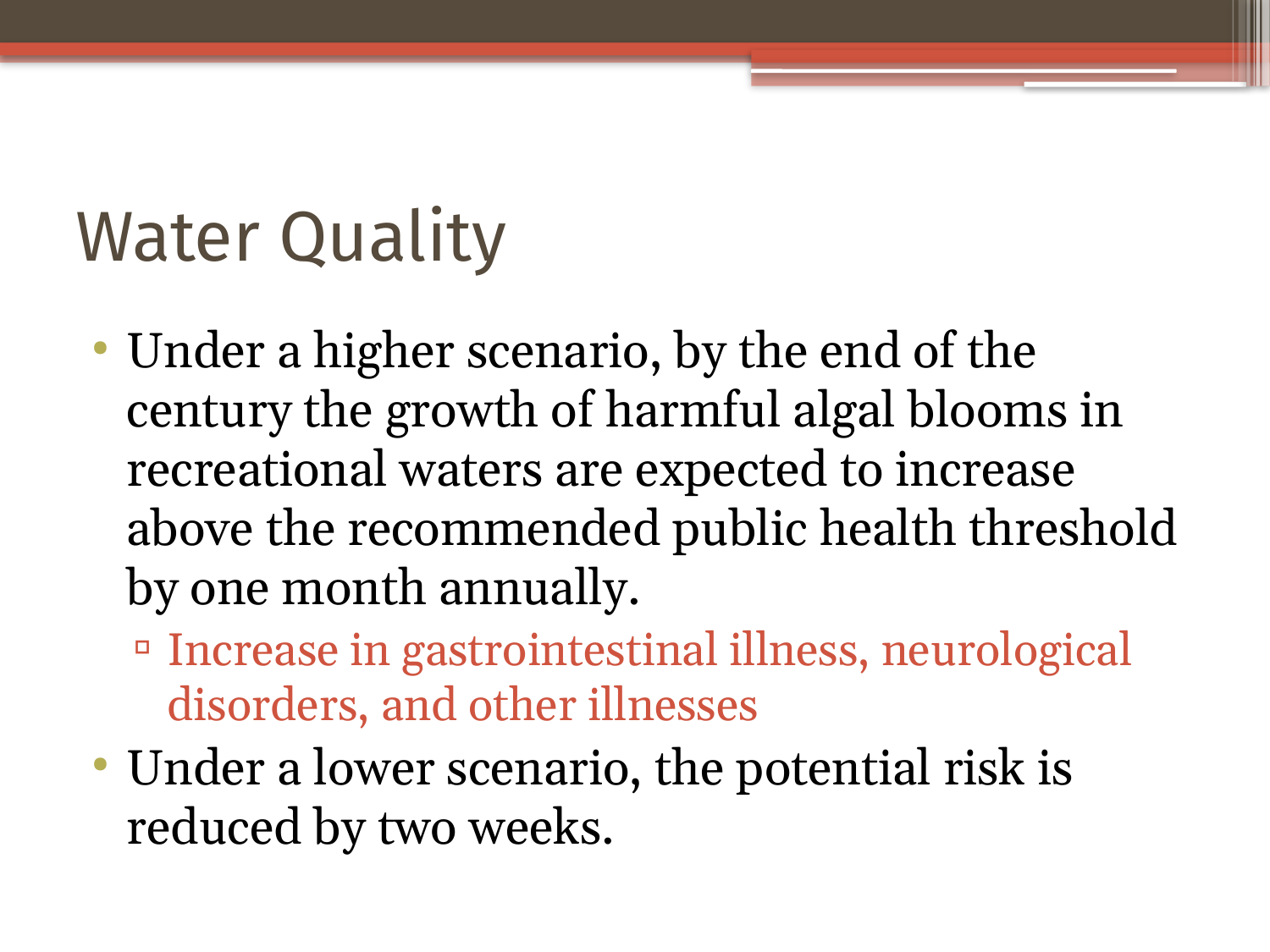

# Water Quality
Under a higher scenario, by the end of the century the growth of harmful algal blooms in recreational waters are expected to increase above the recommended public health threshold by one month annually.
Increase in gastrointestinal illness, neurological disorders, and other illnesses
Under a lower scenario, the potential risk is reduced by two weeks.